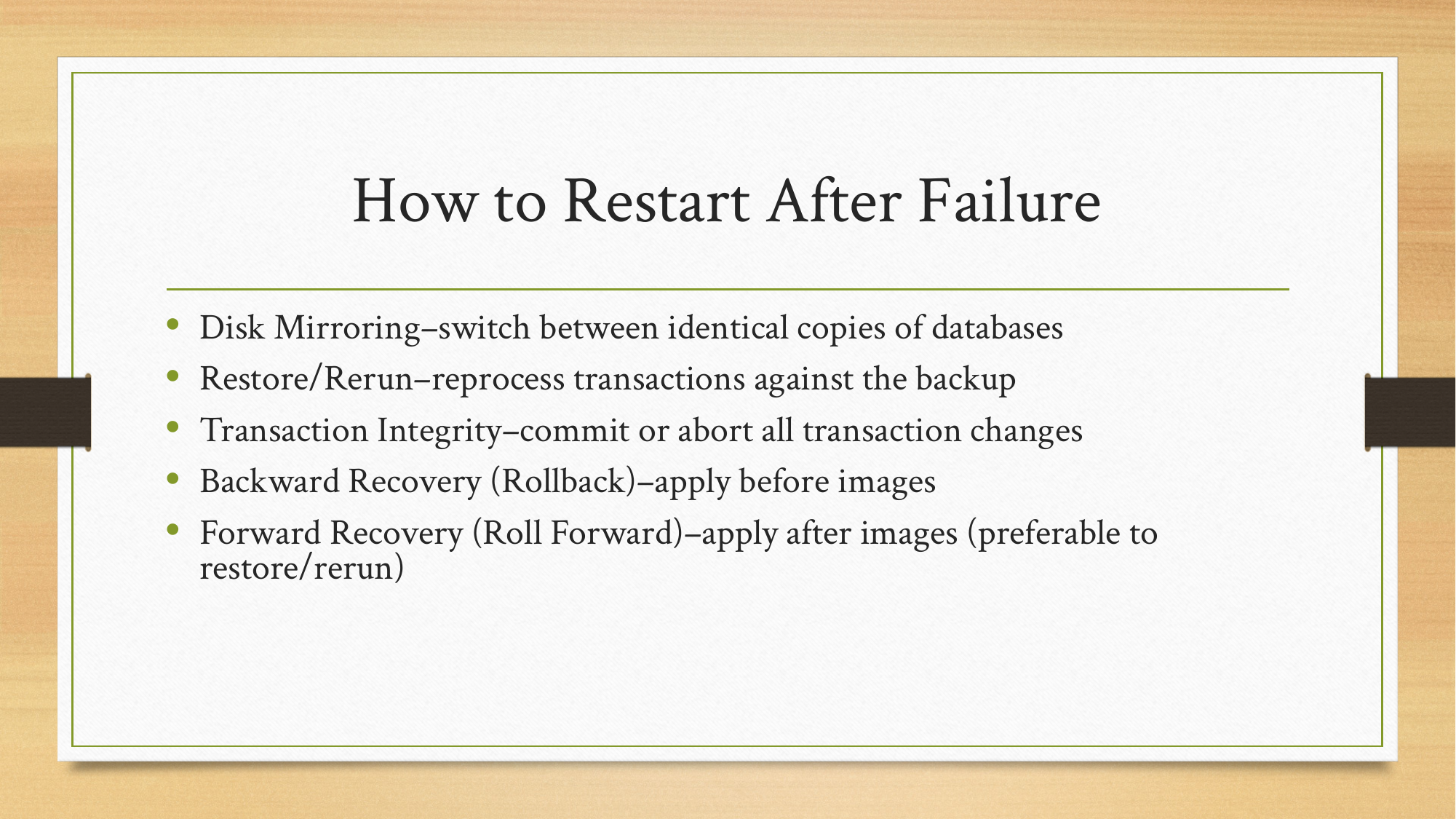

# How to Restart After Failure
Disk Mirroring–switch between identical copies of databases
Restore/Rerun–reprocess transactions against the backup
Transaction Integrity–commit or abort all transaction changes
Backward Recovery (Rollback)–apply before images
Forward Recovery (Roll Forward)–apply after images (preferable to restore/rerun)